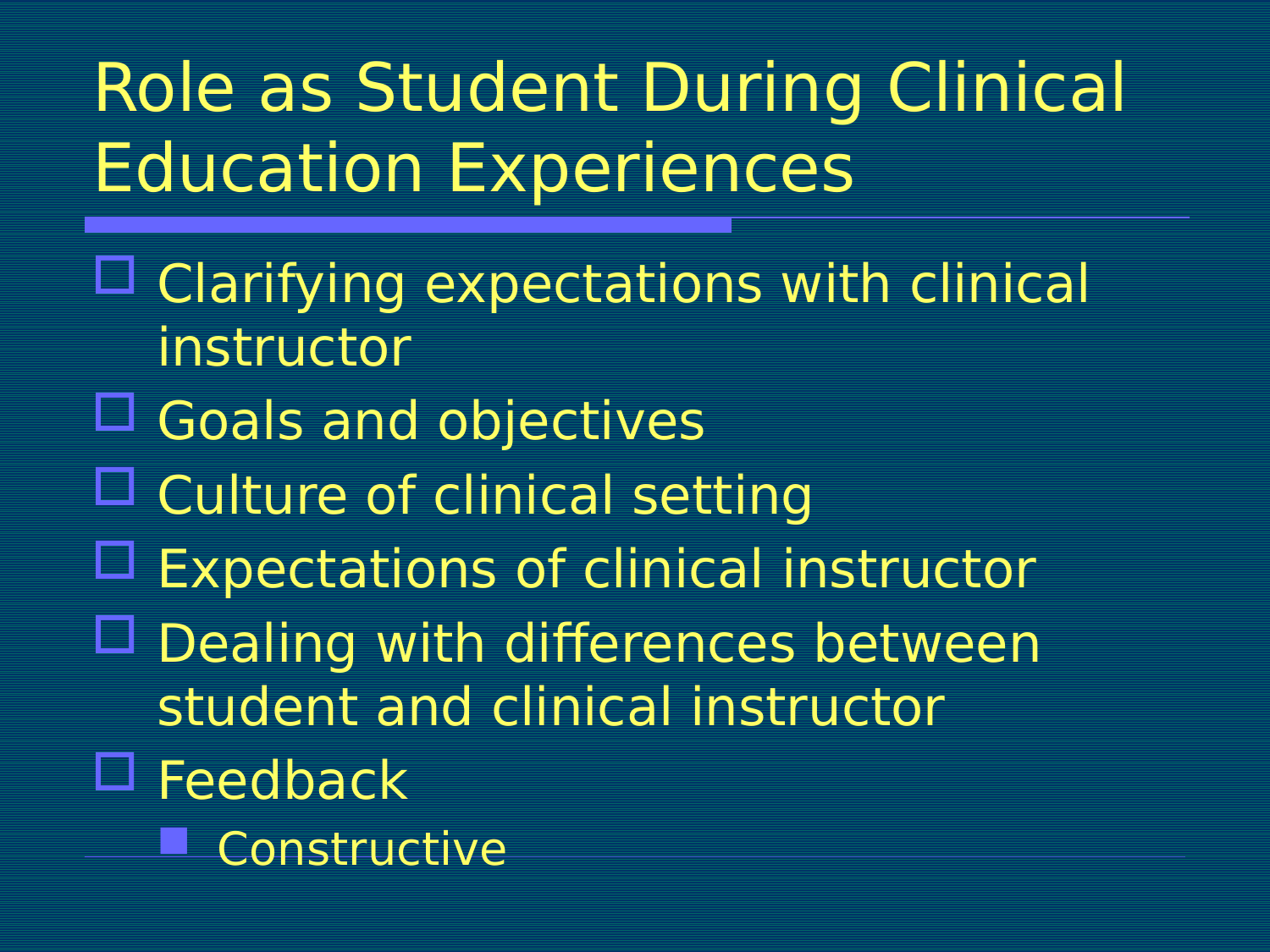

# Role as Student During Clinical Education Experiences
Clarifying expectations with clinical instructor
Goals and objectives
Culture of clinical setting
Expectations of clinical instructor
Dealing with differences between student and clinical instructor
Feedback
Constructive